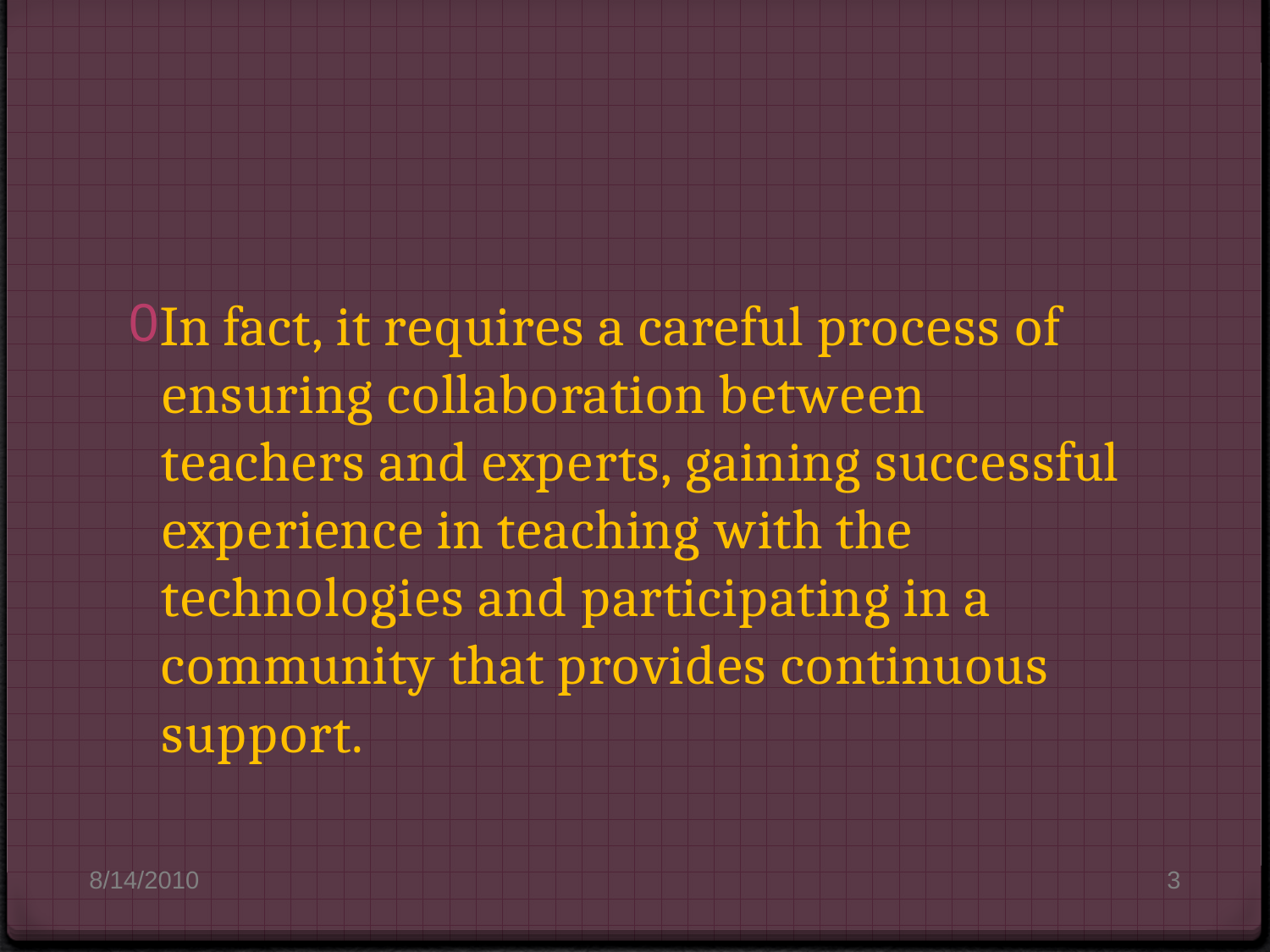

#
In fact, it requires a careful process of ensuring collaboration between teachers and experts, gaining successful experience in teaching with the technologies and participating in a community that provides continuous support.
8/14/2010

3